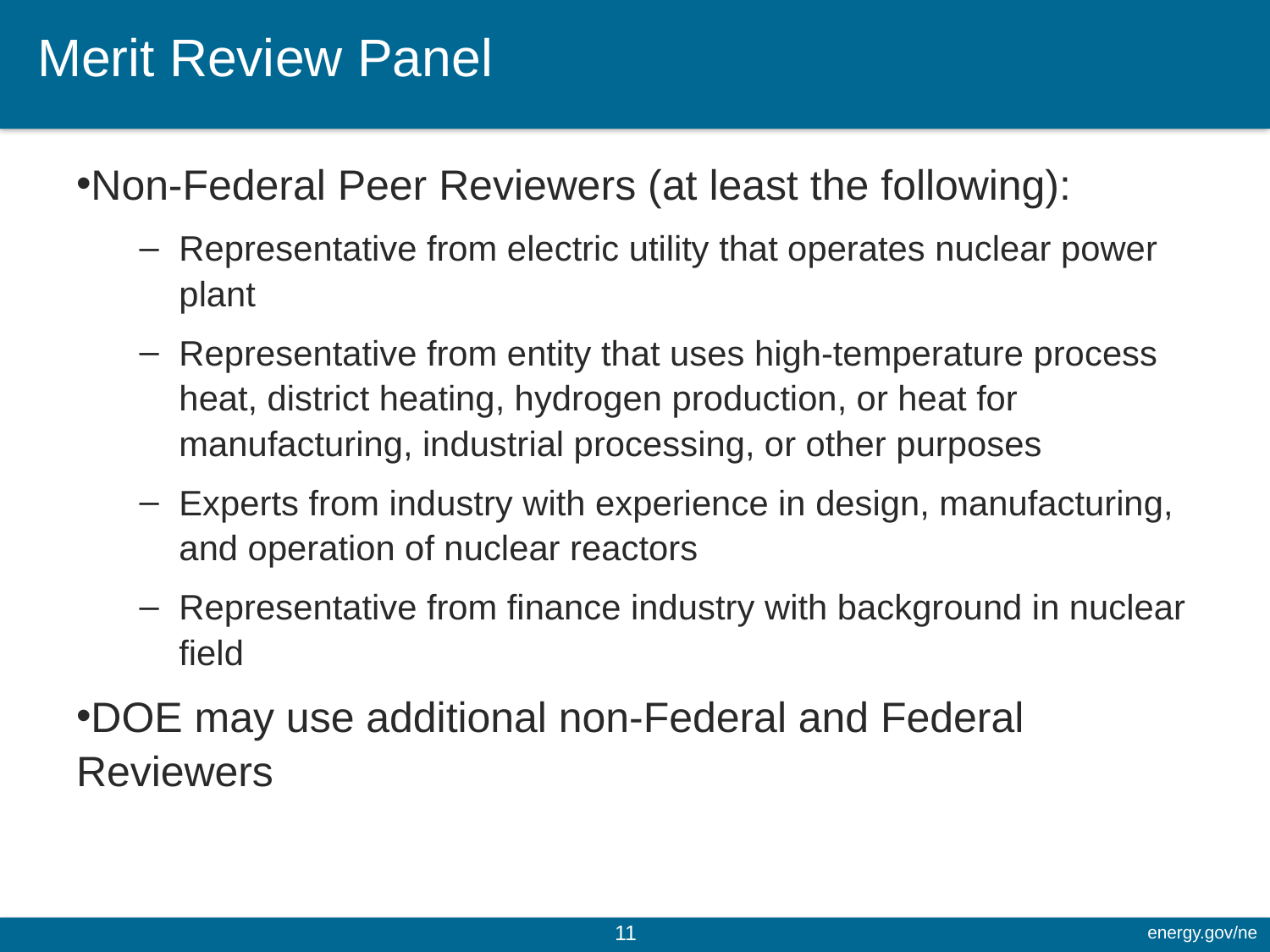

# Merit Review Panel
Non-Federal Peer Reviewers (at least the following):
Representative from electric utility that operates nuclear power plant
Representative from entity that uses high-temperature process heat, district heating, hydrogen production, or heat for manufacturing, industrial processing, or other purposes
Experts from industry with experience in design, manufacturing, and operation of nuclear reactors
Representative from finance industry with background in nuclear field
DOE may use additional non-Federal and Federal Reviewers